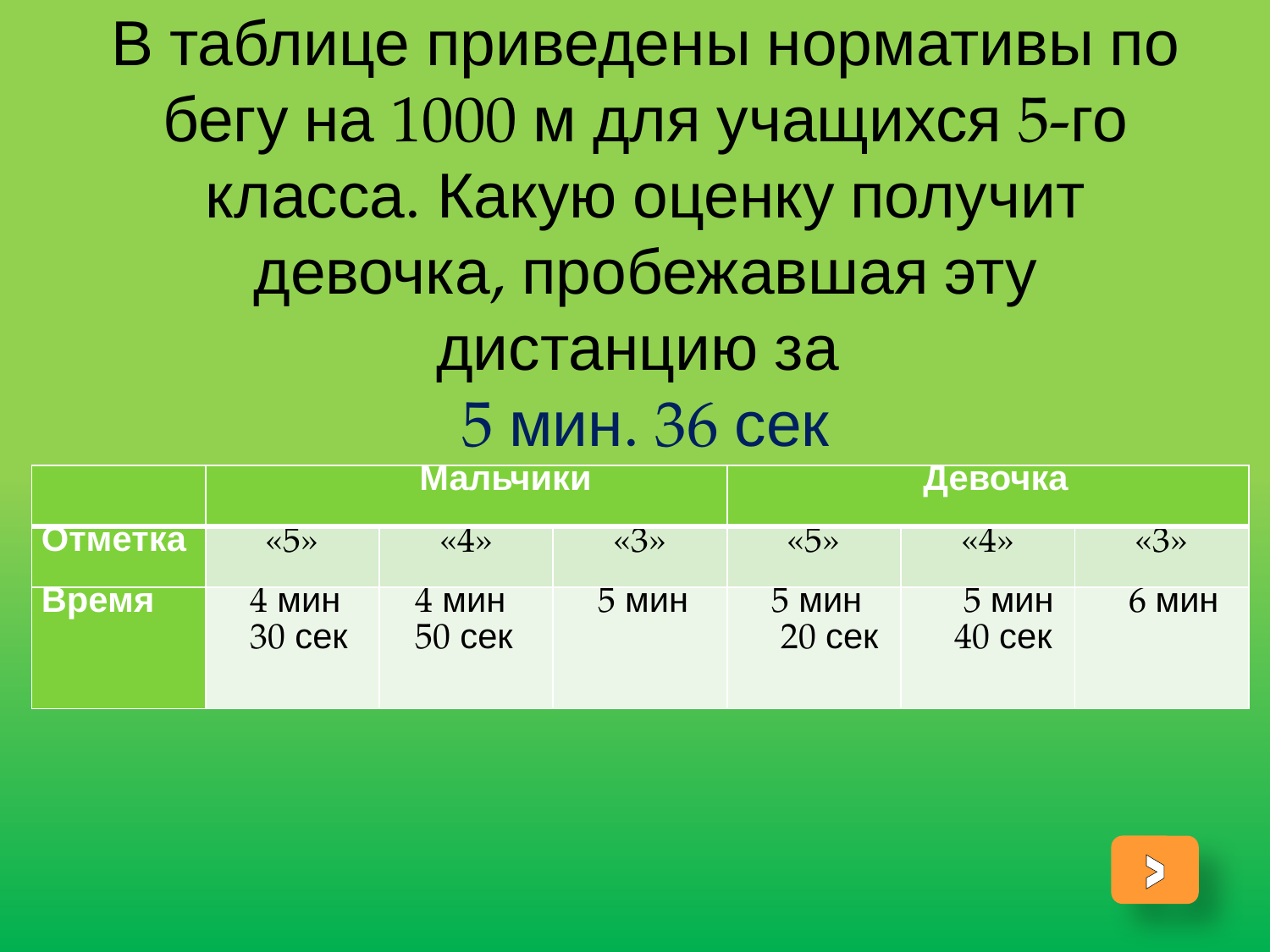

# В таблице приведены нормативы по бегу на 1000 м для учащихся 5-го класса. Какую оценку получит девочка, пробежавшая эту дистанцию за 5 мин. 36 сек
|  | Мальчики |  |  | Девочка |  |  |
| --- | --- | --- | --- | --- | --- | --- |
| Отметка | «5» | «4» | «3» | «5» | «4» | «3» |
| Время | 4 мин 30 сек | 4 мин 50 сек | 5 мин | 5 мин 20 сек | 5 мин 40 сек | 6 мин |
>